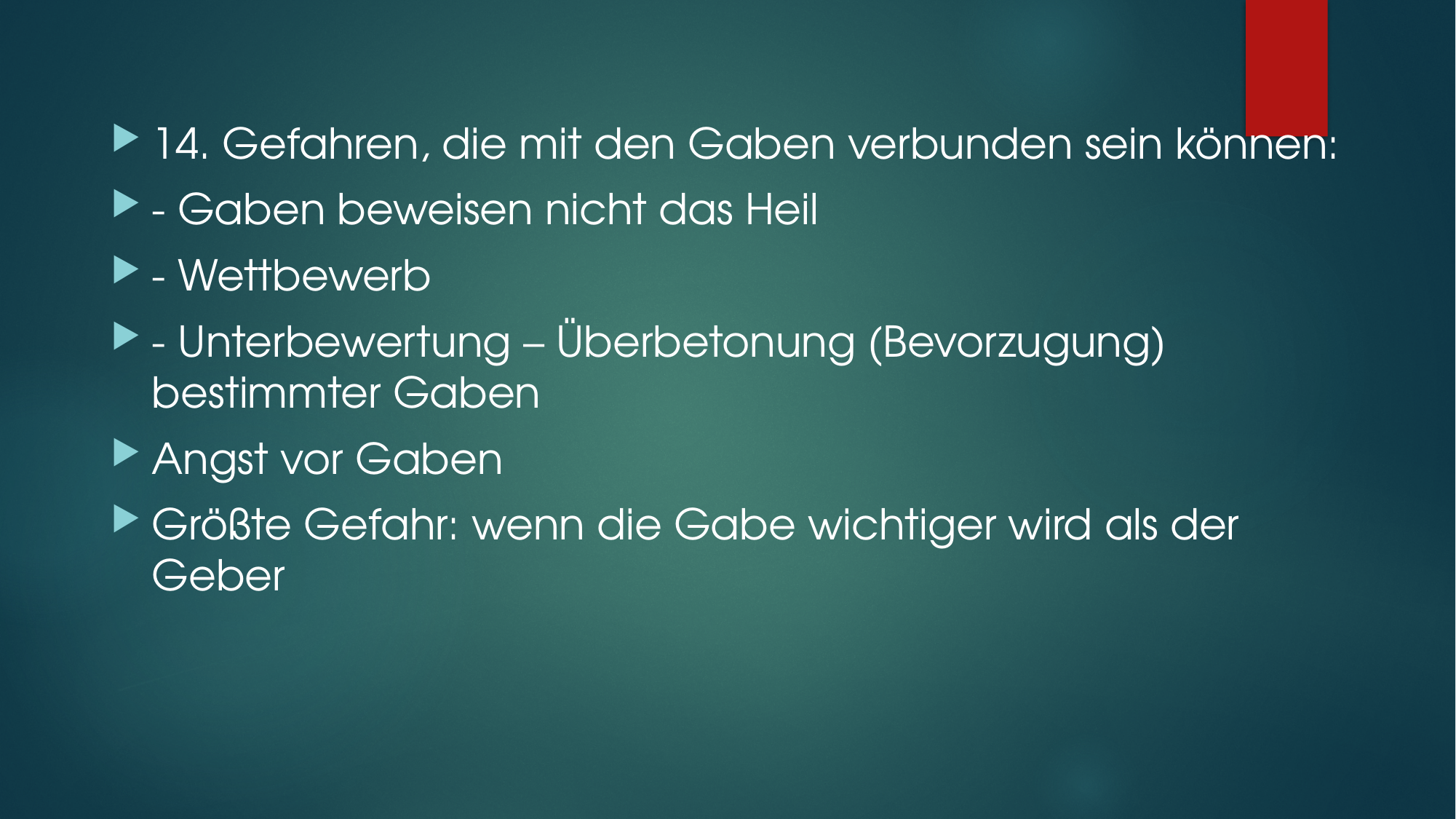

#
14. Gefahren, die mit den Gaben verbunden sein können:
- Gaben beweisen nicht das Heil
- Wettbewerb
- Unterbewertung – Überbetonung (Bevorzugung) bestimmter Gaben
Angst vor Gaben
Größte Gefahr: wenn die Gabe wichtiger wird als der Geber